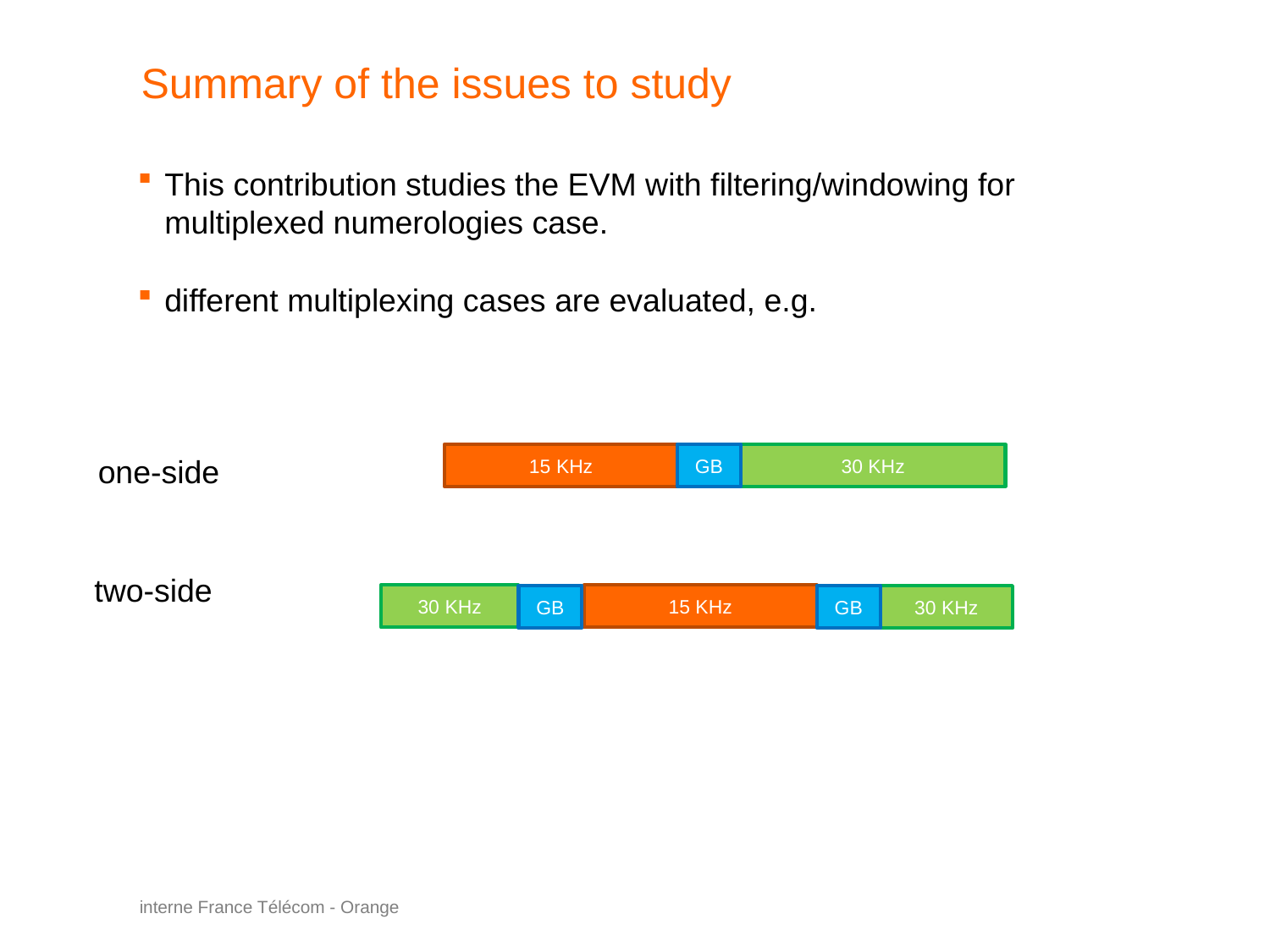

# Summary of the issues to study
This contribution studies the EVM with filtering/windowing for multiplexed numerologies case.

different multiplexing cases are evaluated, e.g.

one-side
15 KHz
GB
30 KHz
two-side
30 KHz
15 KHz
GB
GB
30 KHz